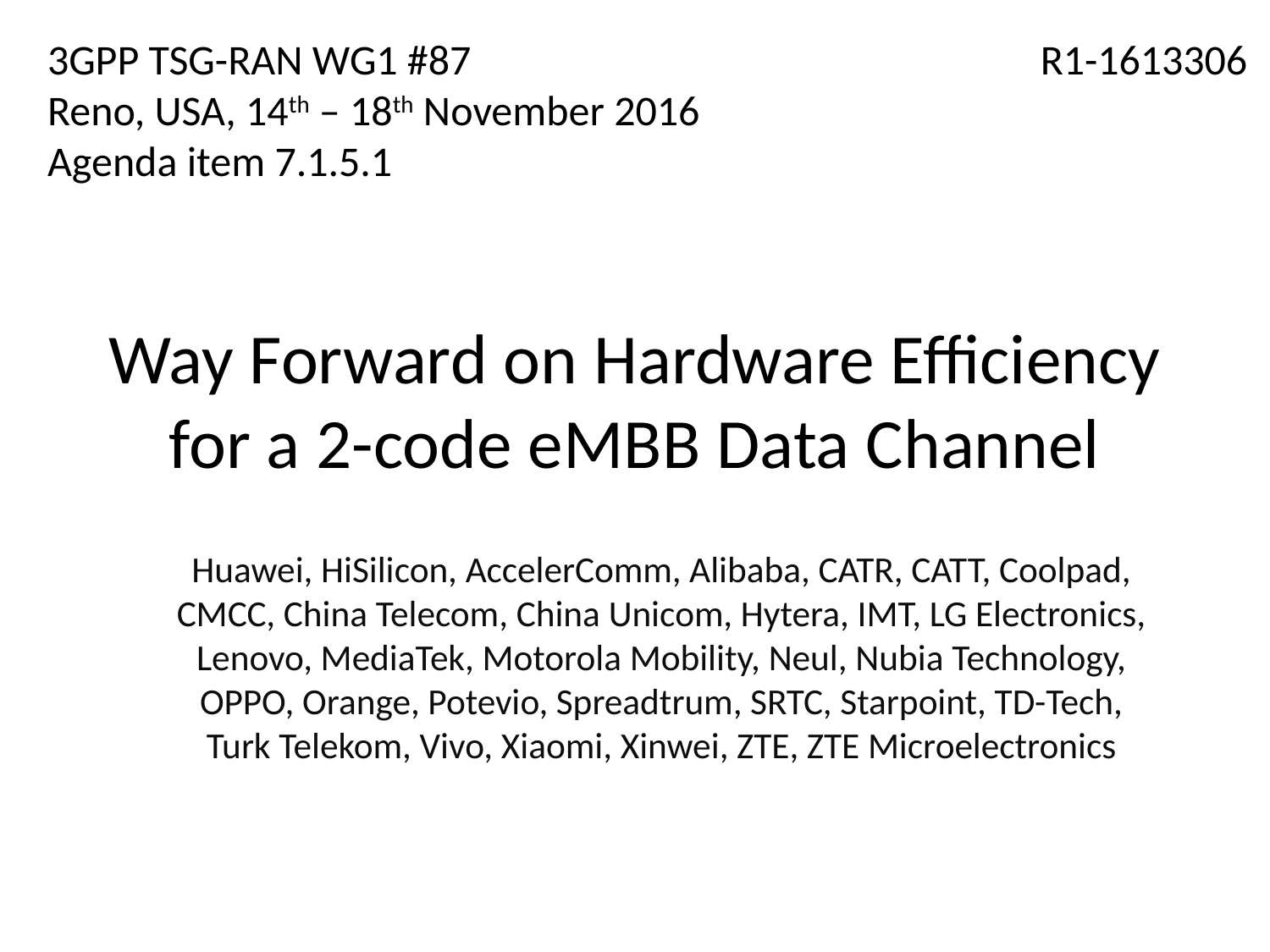

3GPP TSG-RAN WG1 #87
Reno, USA, 14th – 18th November 2016
Agenda item 7.1.5.1
R1-1613306
# Way Forward on Hardware Efficiency for a 2-code eMBB Data Channel
Huawei, HiSilicon, AccelerComm, Alibaba, CATR, CATT, Coolpad, CMCC, China Telecom, China Unicom, Hytera, IMT, LG Electronics, Lenovo, MediaTek, Motorola Mobility, Neul, Nubia Technology, OPPO, Orange, Potevio, Spreadtrum, SRTC, Starpoint, TD-Tech, Turk Telekom, Vivo, Xiaomi, Xinwei, ZTE, ZTE Microelectronics